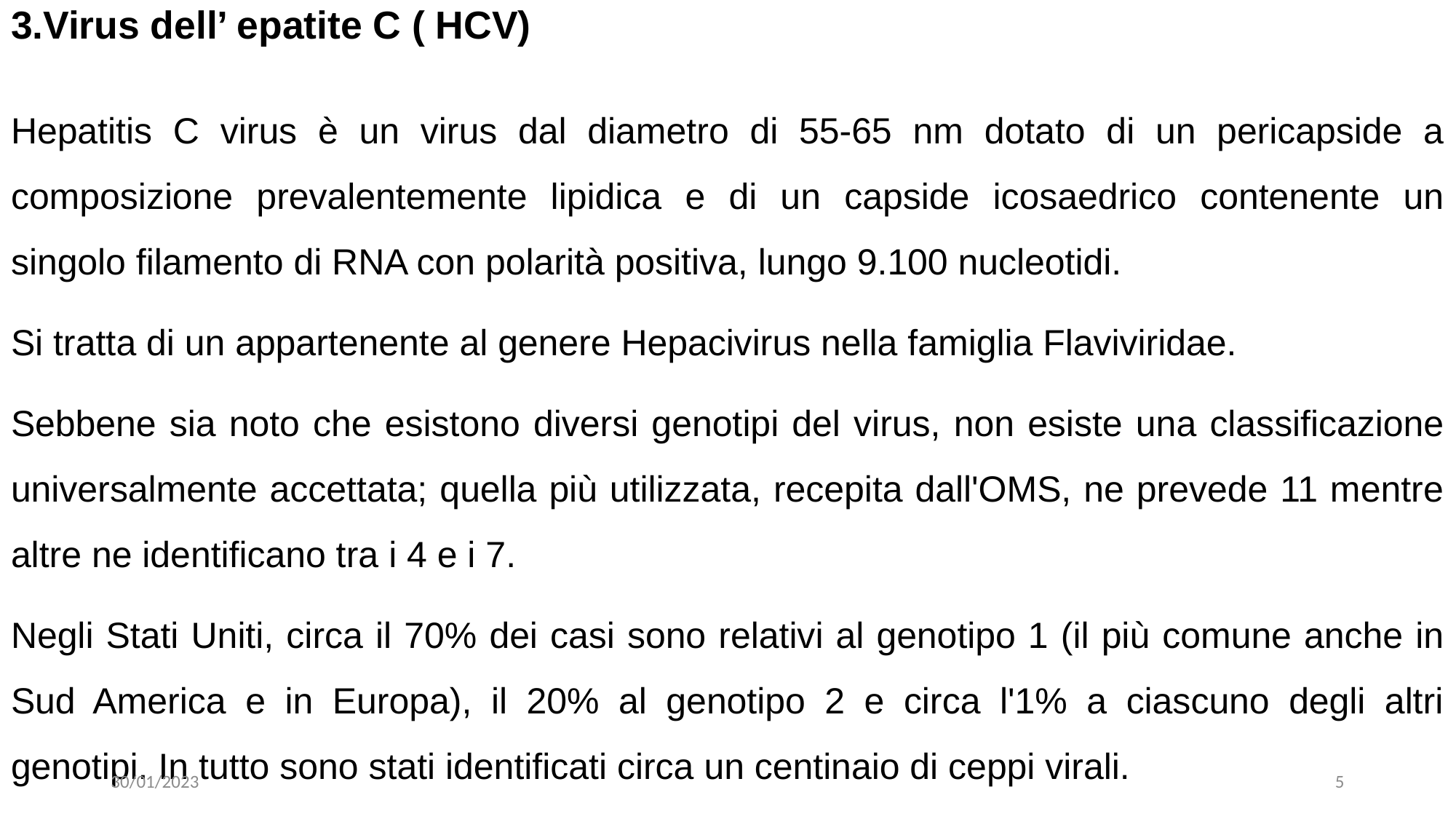

# 3.Virus dell’ epatite C ( HCV)
Hepatitis C virus è un virus dal diametro di 55-65 nm dotato di un pericapside a composizione prevalentemente lipidica e di un capside icosaedrico contenente un singolo filamento di RNA con polarità positiva, lungo 9.100 nucleotidi.
Si tratta di un appartenente al genere Hepacivirus nella famiglia Flaviviridae.
Sebbene sia noto che esistono diversi genotipi del virus, non esiste una classificazione universalmente accettata; quella più utilizzata, recepita dall'OMS, ne prevede 11 mentre altre ne identificano tra i 4 e i 7.
Negli Stati Uniti, circa il 70% dei casi sono relativi al genotipo 1 (il più comune anche in Sud America e in Europa), il 20% al genotipo 2 e circa l'1% a ciascuno degli altri genotipi. In tutto sono stati identificati circa un centinaio di ceppi virali.
30/01/2023

5